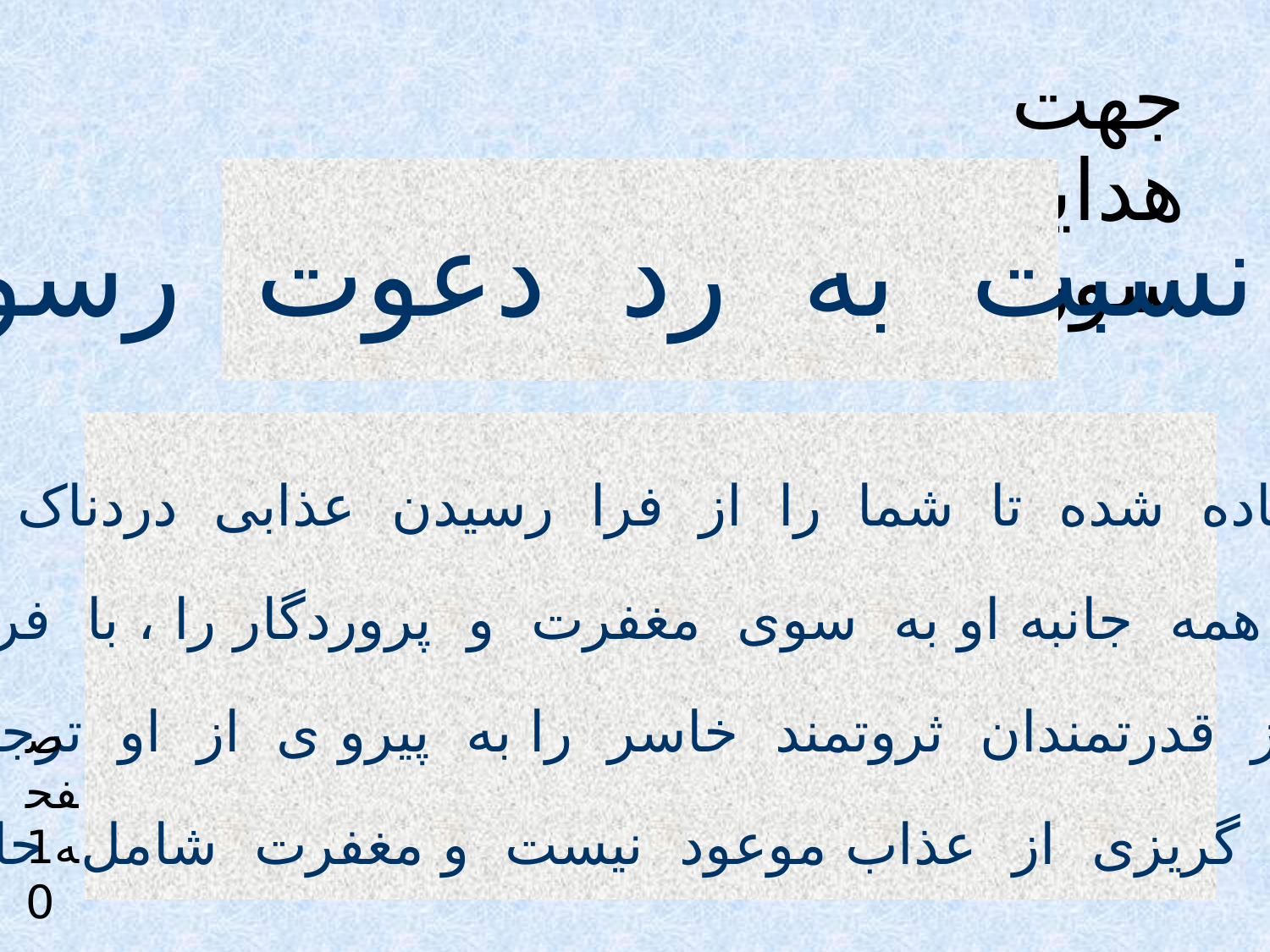

جهت هدایتی سوره
هشدار   نسبت  به  رد  دعوت  رسول  منذر
رسولی  از  جانب  خدا  به  سوی  شما  فرستاده  شده  تا  شما  را  از  فرا  رسیدن  عذابی  دردناک  بترساند  پیام  او  خدا پرستی  و  تقواست  .
از او اطاعت  کنید  و دعوتهای مداوم  و همه  جانبه او به  سوی  مغفرت  و  پروردگار را ، با  فرار  و  استکبار  و عصیان  پاسخ  ندهید
 و تبعیت  از  قدرتمندان  ثروتمند  خاسر  را به  پیرو ی  از  او  ترجیح  ندهید.
در  غیر  اینصورت  گریزی  از  عذاب موعود  نیست  و مغفرت  شامل  حال مؤمنان است.
صفحه10